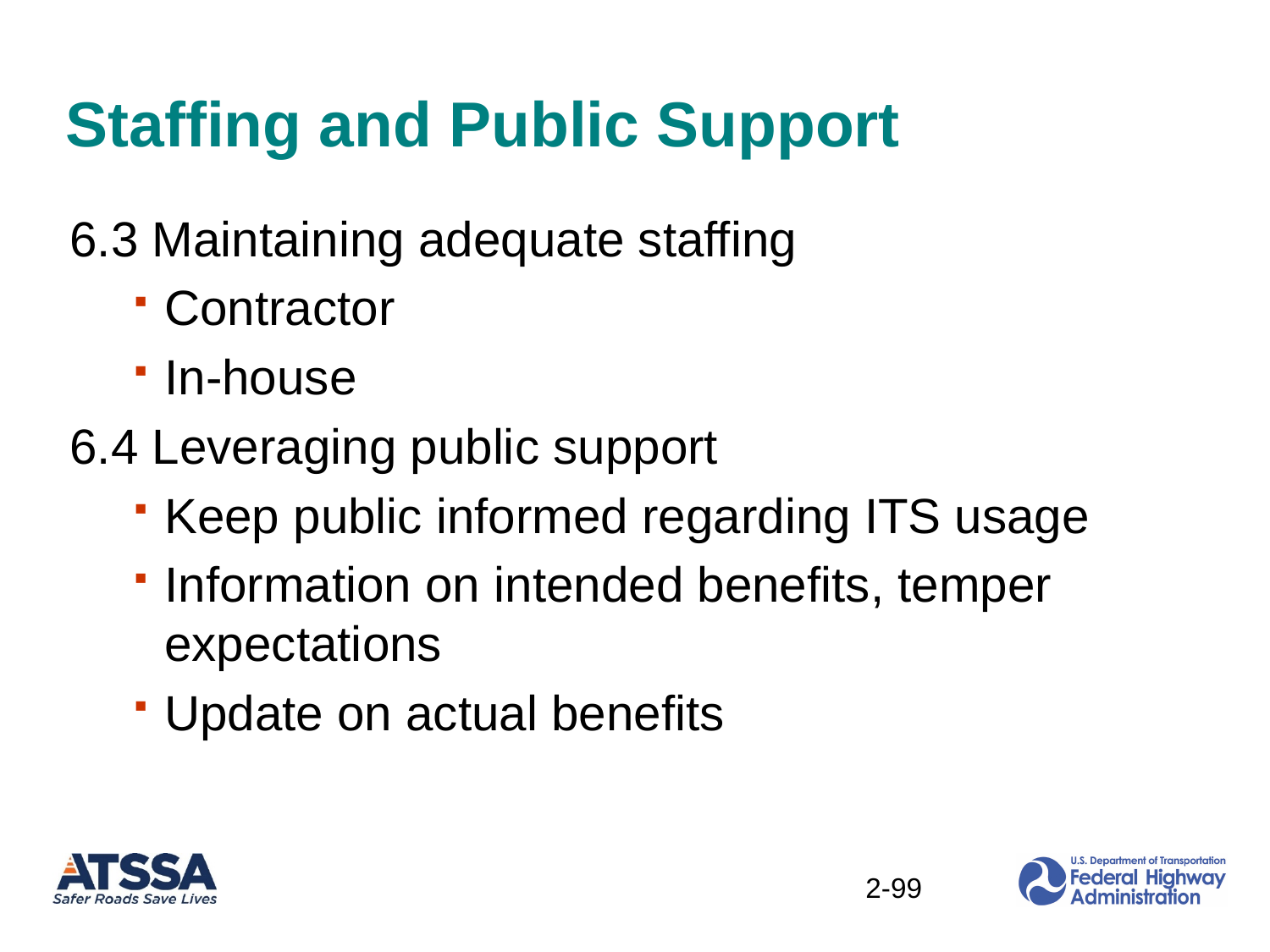

# Staffing and Public Support
6.3 Maintaining adequate staffing
Contractor
In-house
6.4 Leveraging public support
Keep public informed regarding ITS usage
Information on intended benefits, temper expectations
Update on actual benefits